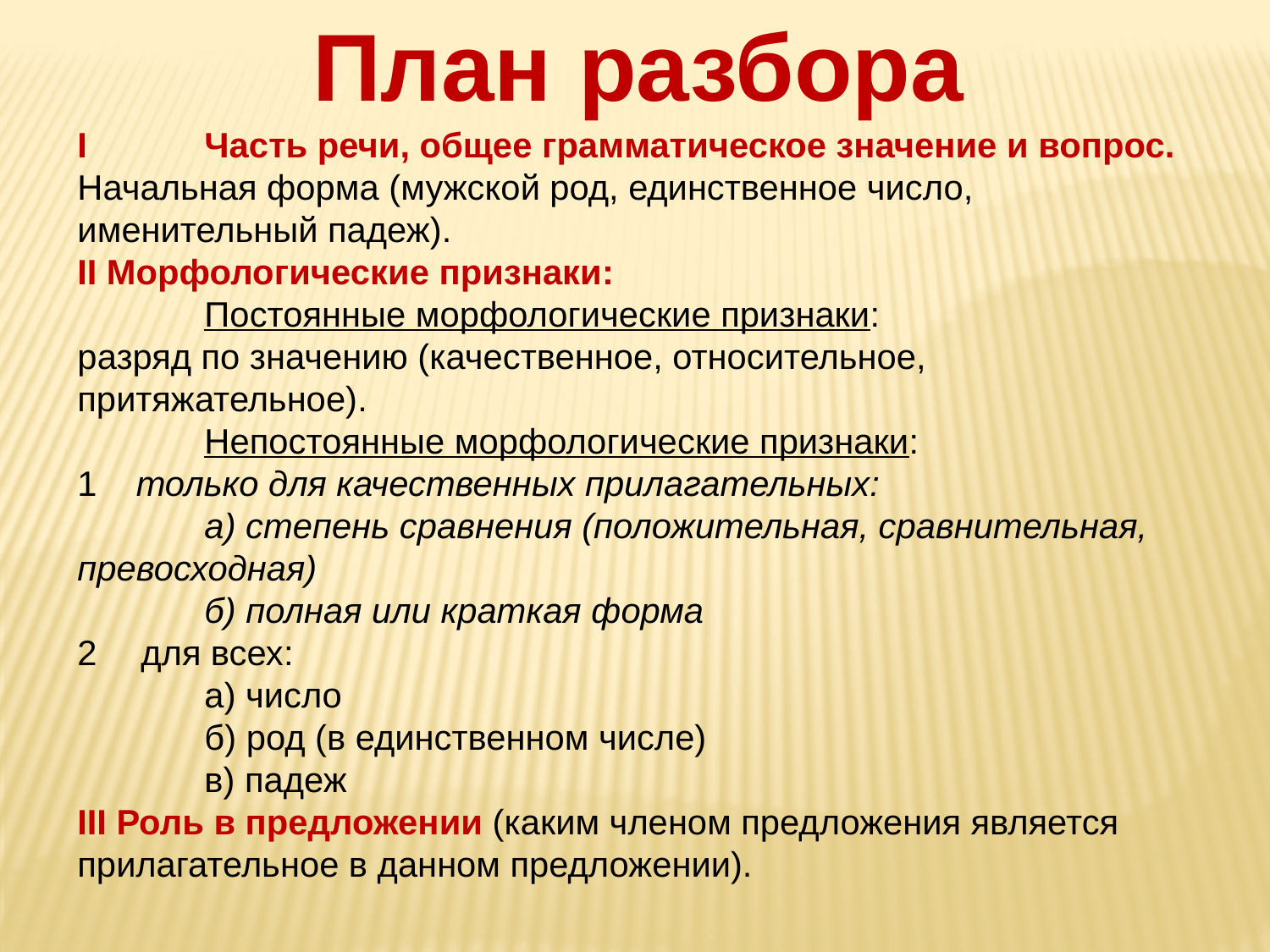

План разбора
I	Часть речи, общее грамматическое значение и вопрос.
Начальная форма (мужской род, единственное число, именительный падеж).
II Морфологические признаки:
 	Постоянные морфологические признаки:
разряд по значению (качественное, относительное, притяжательное).
	Непостоянные морфологические признаки:
1    только для качественных прилагательных:
 	а) степень сравнения (положительная, сравнительная, превосходная)
	б) полная или краткая форма
для всех:
	а) число
	б) род (в единственном числе)
	в) падеж
III Роль в предложении (каким членом предложения является прилагательное в данном предложении).